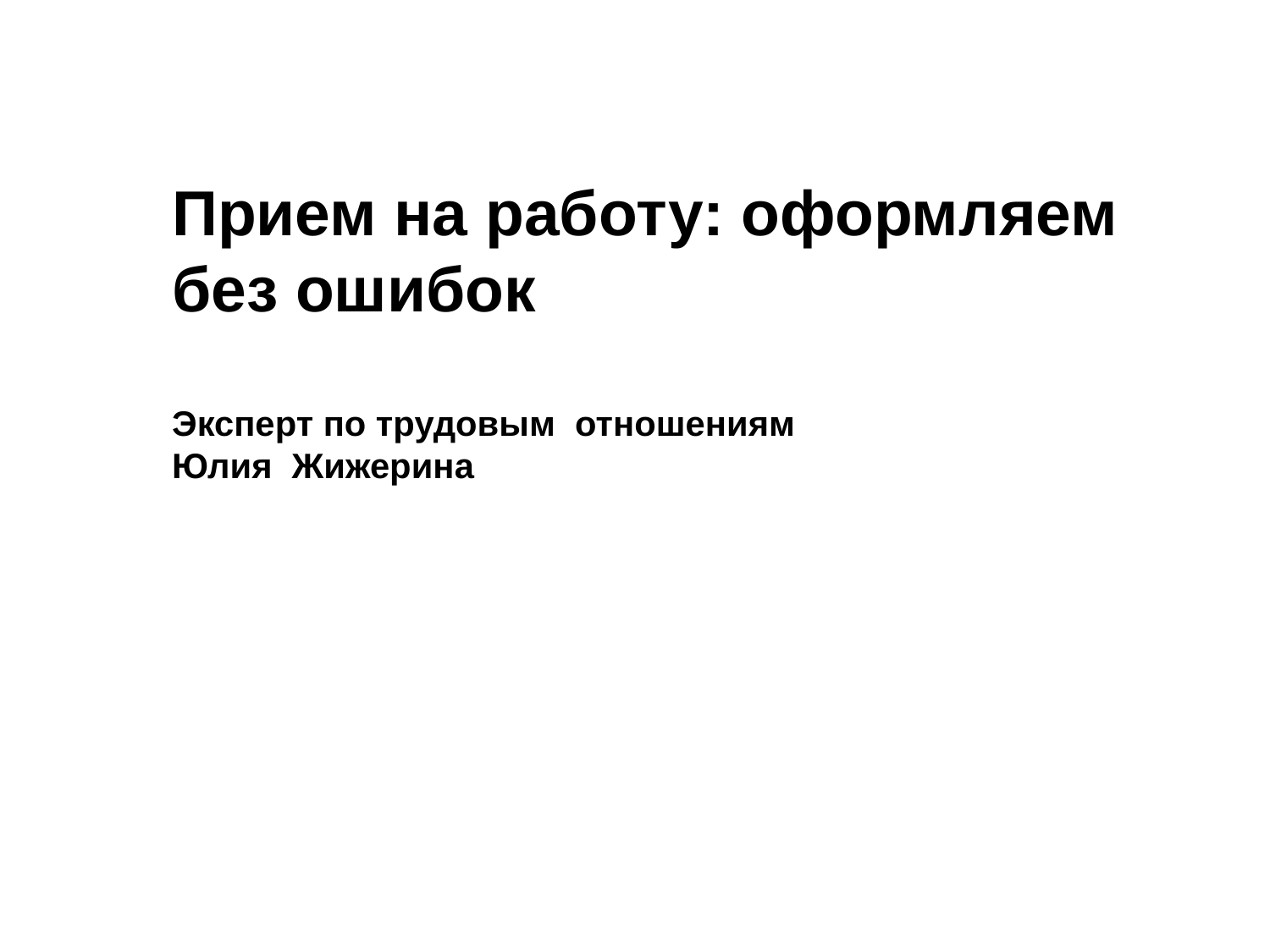

Прием на работу: оформляем без ошибок

Эксперт по трудовым  отношениям
Юлия  Жижерина